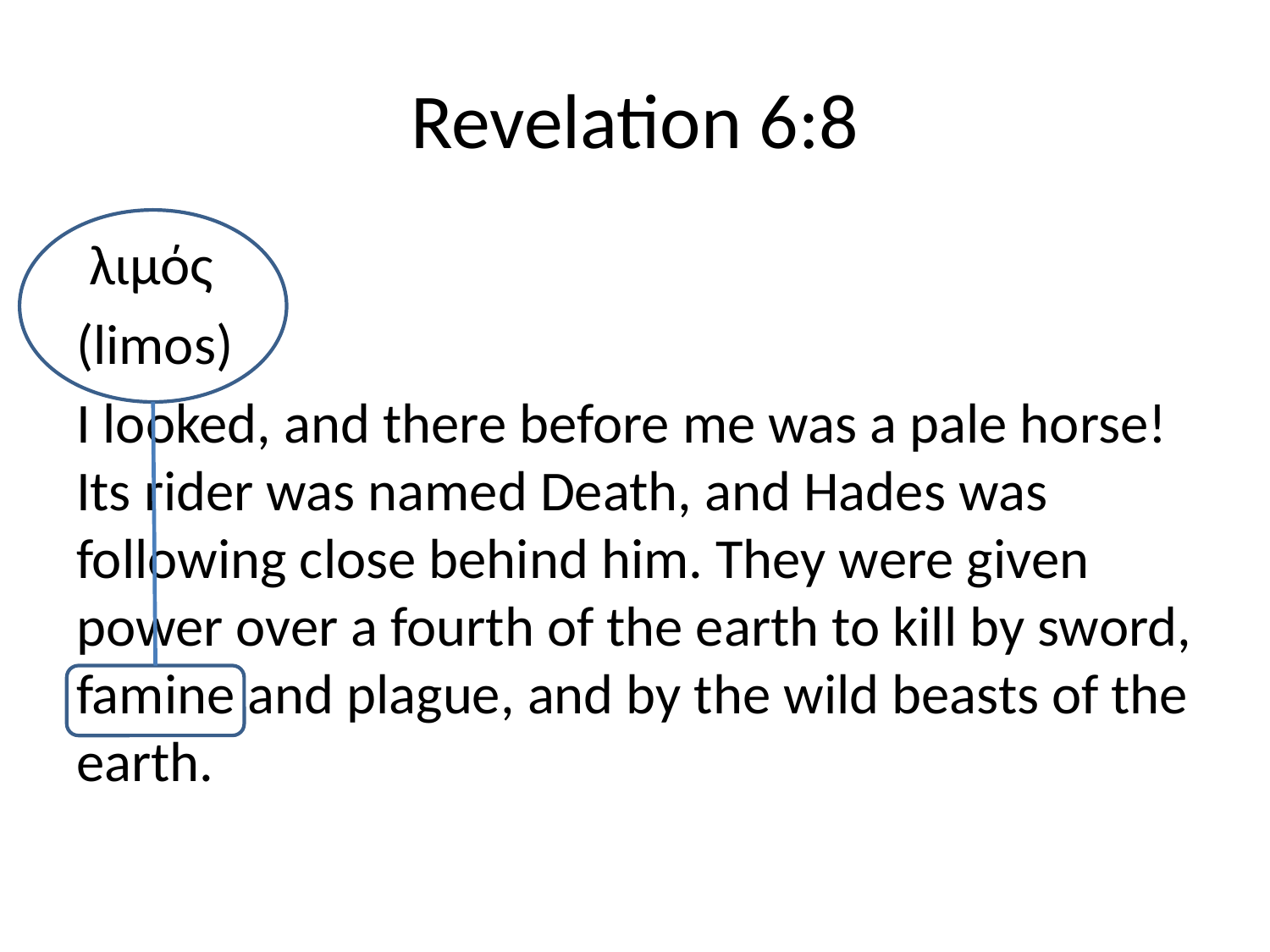

# Revelation 6:8

 λιμός
(limos)
I looked, and there before me was a pale horse! Its rider was named Death, and Hades was following close behind him. They were given power over a fourth of the earth to kill by sword, famine and plague, and by the wild beasts of the earth.